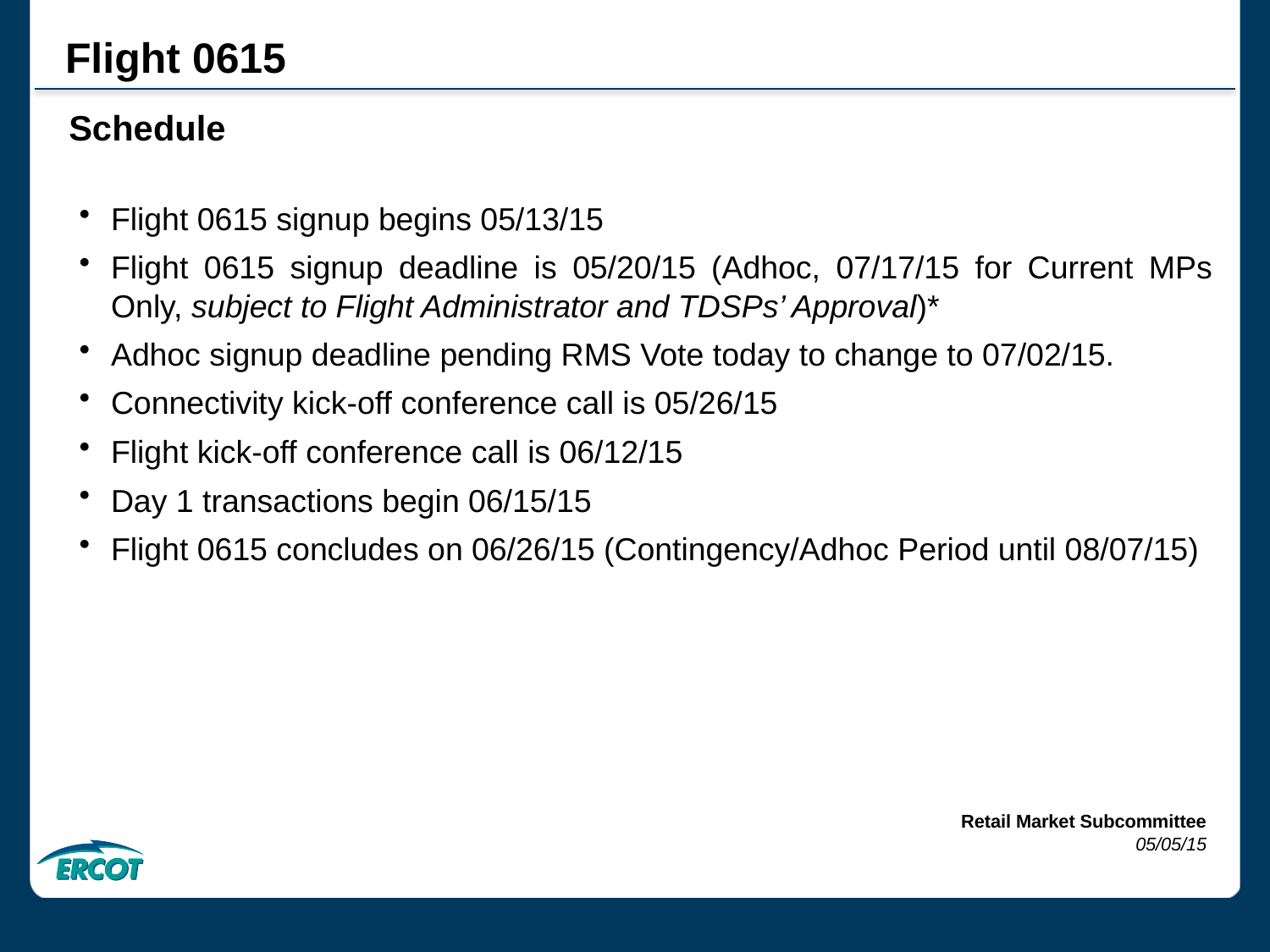

Flight 0615
Schedule

Flight 0615 signup begins 05/13/15
Flight 0615 signup deadline is 05/20/15 (Adhoc, 07/17/15 for Current MPs Only, subject to Flight Administrator and TDSPs’ Approval)*
Adhoc signup deadline pending RMS Vote today to change to 07/02/15.
Connectivity kick-off conference call is 05/26/15
Flight kick-off conference call is 06/12/15
Day 1 transactions begin 06/15/15
Flight 0615 concludes on 06/26/15 (Contingency/Adhoc Period until 08/07/15)
Retail Market Subcommittee
05/05/15